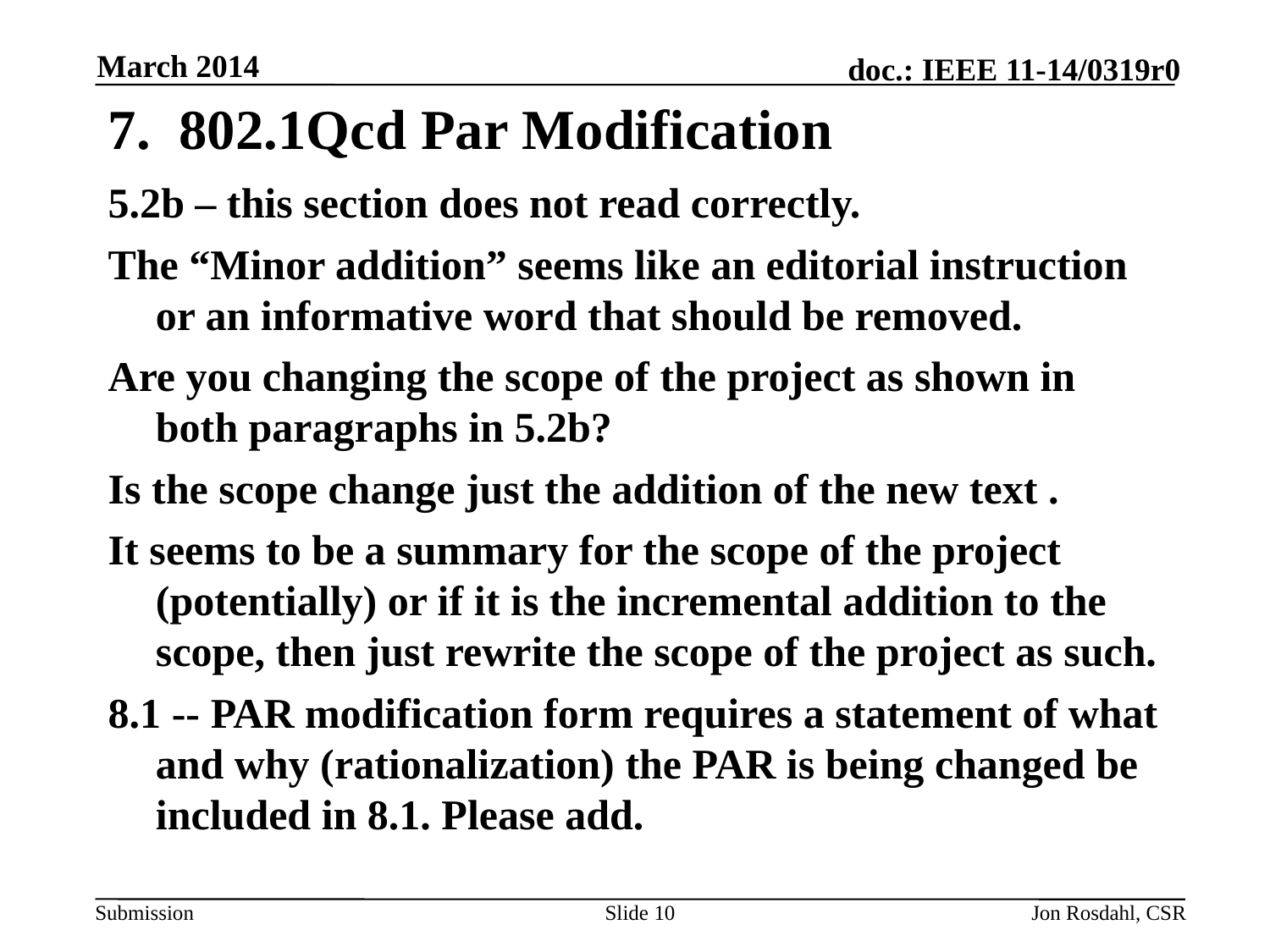

March 2014
# 7.  802.1Qcd Par Modification
5.2b – this section does not read correctly.
The “Minor addition” seems like an editorial instruction or an informative word that should be removed.
Are you changing the scope of the project as shown in both paragraphs in 5.2b?
Is the scope change just the addition of the new text .
It seems to be a summary for the scope of the project (potentially) or if it is the incremental addition to the scope, then just rewrite the scope of the project as such.
8.1 -- PAR modification form requires a statement of what and why (rationalization) the PAR is being changed be included in 8.1. Please add.
Slide 10
Jon Rosdahl, CSR